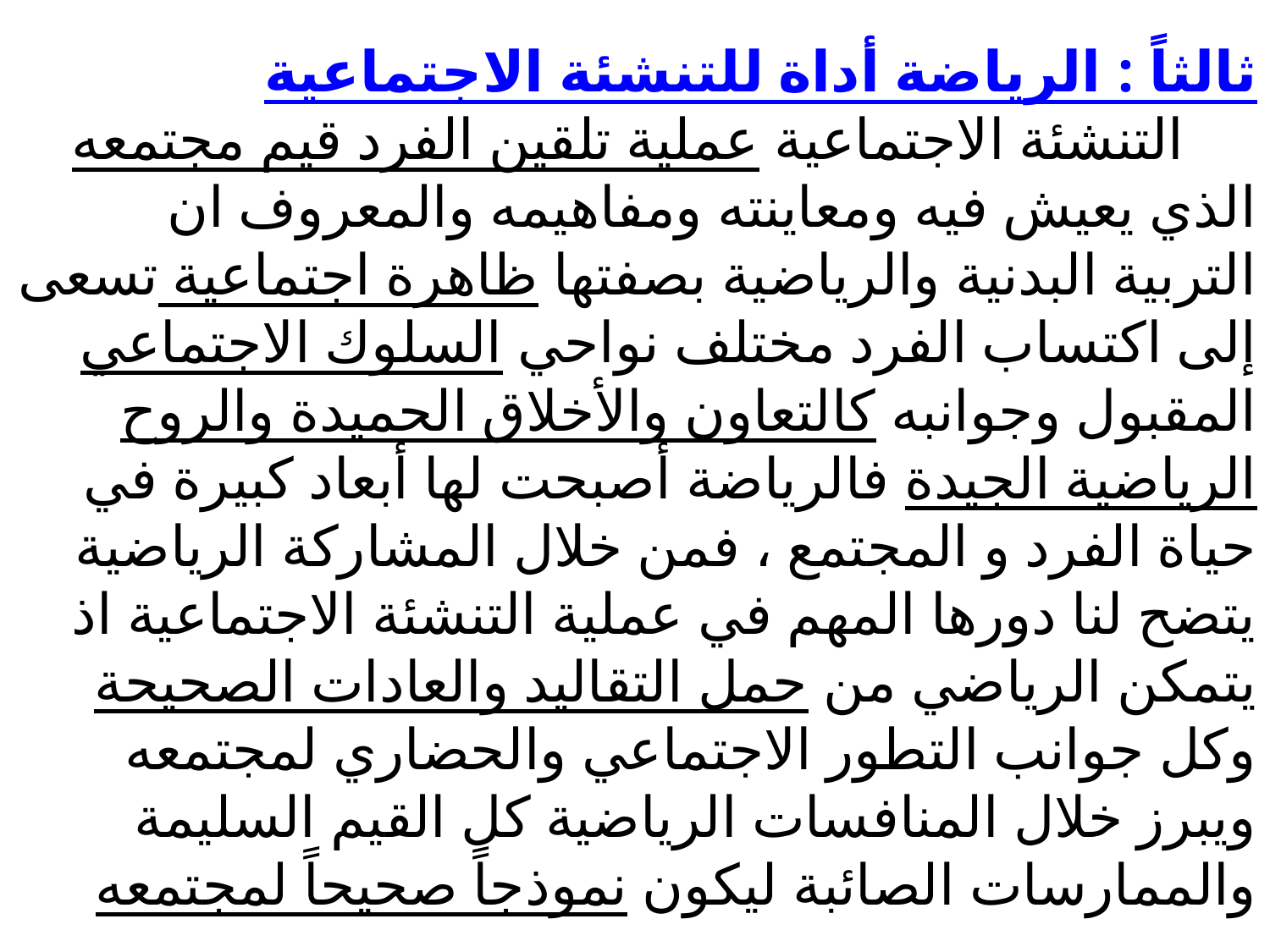

# ثالثاً : الرياضة أداة للتنشئة الاجتماعية التنشئة الاجتماعية عملية تلقين الفرد قيم مجتمعه الذي يعيش فيه ومعاينته ومفاهيمه والمعروف ان التربية البدنية والرياضية بصفتها ظاهرة اجتماعية تسعى إلى اكتساب الفرد مختلف نواحي السلوك الاجتماعي المقبول وجوانبه كالتعاون والأخلاق الحميدة والروح الرياضية الجيدة فالرياضة أصبحت لها أبعاد كبيرة في حياة الفرد و المجتمع ، فمن خلال المشاركة الرياضية يتضح لنا دورها المهم في عملية التنشئة الاجتماعية اذ يتمكن الرياضي من حمل التقاليد والعادات الصحيحة وكل جوانب التطور الاجتماعي والحضاري لمجتمعه ويبرز خلال المنافسات الرياضية كل القيم السليمة والممارسات الصائبة ليكون نموذجاً صحيحاً لمجتمعه